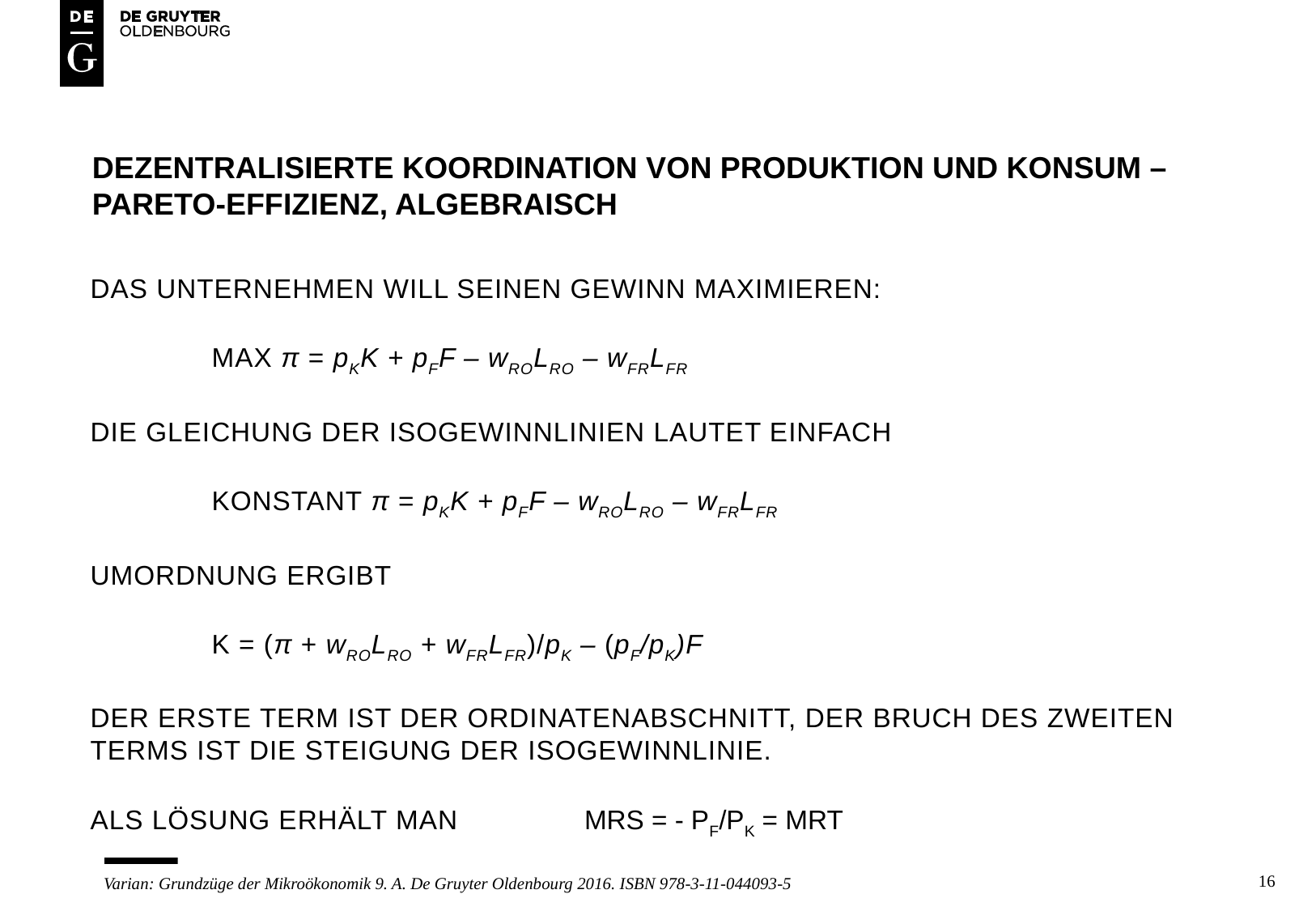

# DEZENTRALISIERTE KOORDINATION VON PRODUKTION UND KONSUM – PARETO-EFFIZIENZ, ALGEBRAISCH
Das unternehmen will seinen gewinn maximieren:
	MAX π = pkk + pff – wrolro – wfrlfr
Die gleichung der isogewinnlinien lautet einfach
	KONSTANT π = pkk + pff – wrolro – wfrlfr
UMORDNUNG ERGIBT
	K = (π + wrolro + wfrlfr)/pk – (pf/pk)f
DER ERSTE TERM IST DER ORDINATENABSCHNITT, DER BRUCH DES ZWEITEN TERMS IST DIE STEIGUNG DER ISOGEWINNLINIE.
ALS LÖSUNG ERHÄLT MAN	 MRS = - PF/PK = MRT

16
Varian: Grundzüge der Mikroökonomik 9. A. De Gruyter Oldenbourg 2016. ISBN 978-3-11-044093-5